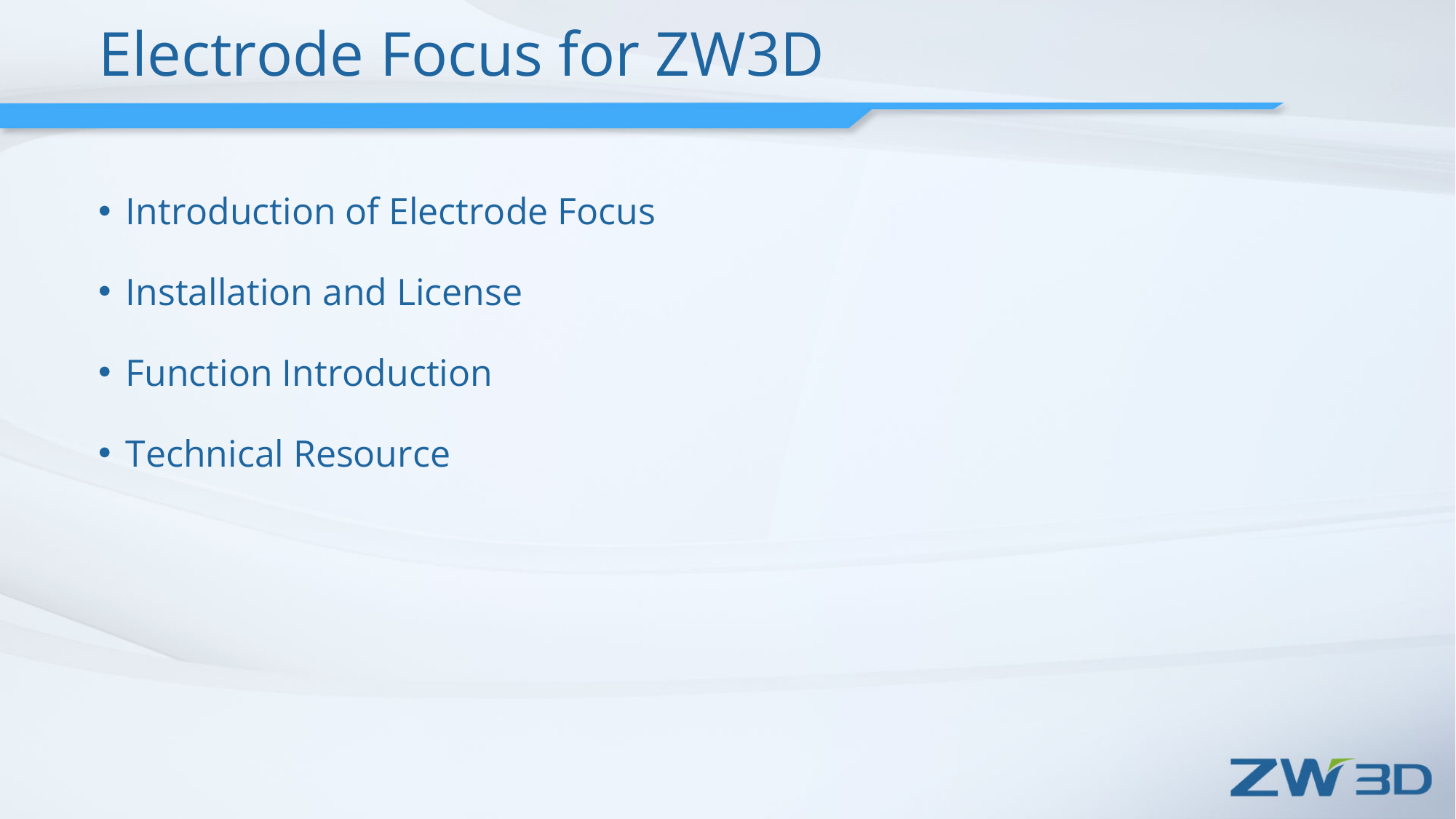

# Electrode Focus for ZW3D
Introduction of Electrode Focus
Installation and License
Function Introduction
Technical Resource